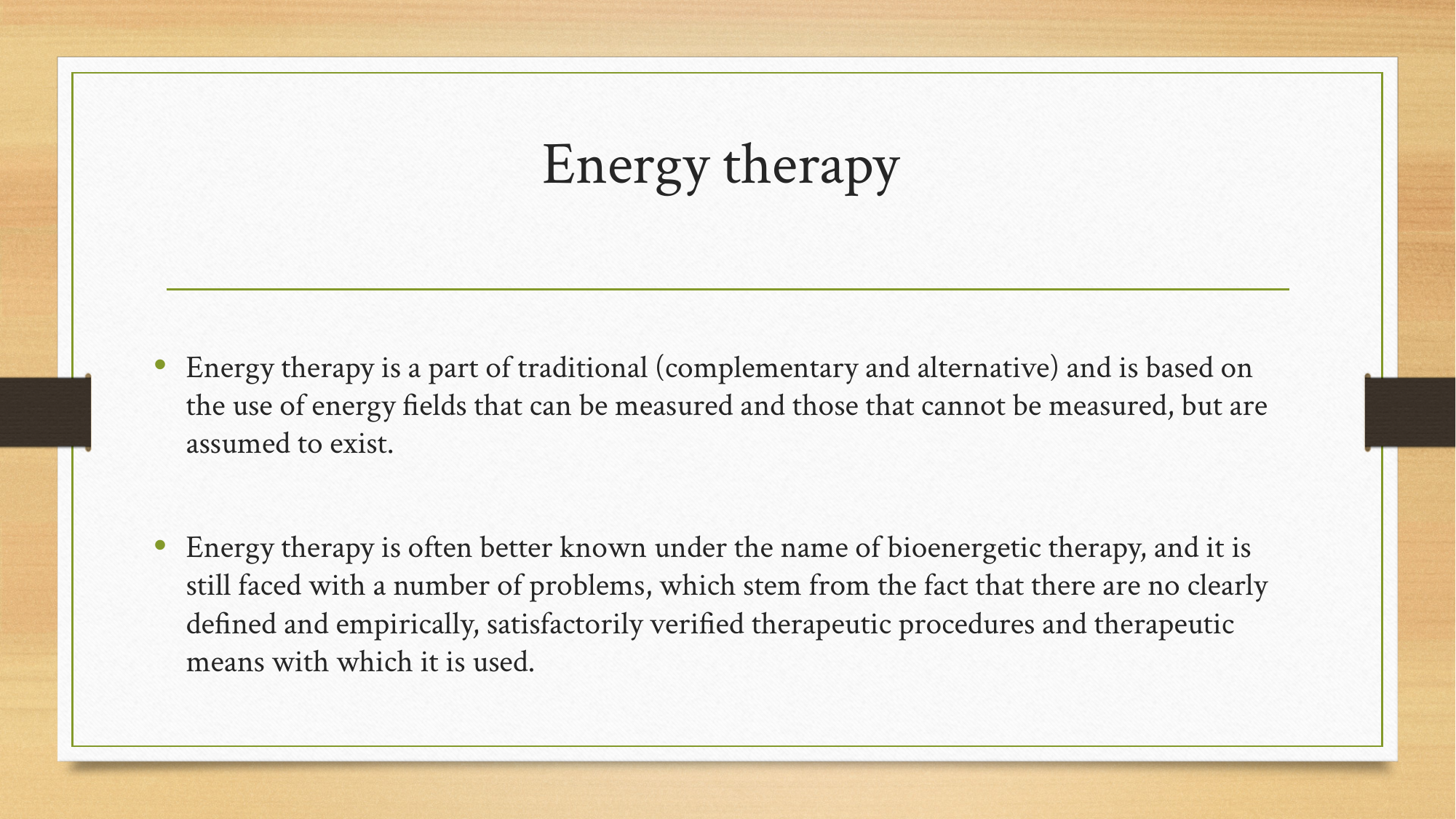

# Energy therapy

Energy therapy is a part of traditional (complementary and alternative) and is based on the use of energy fields that can be measured and those that cannot be measured, but are assumed to exist.

Energy therapy is often better known under the name of bioenergetic therapy, and it is still faced with a number of problems, which stem from the fact that there are no clearly defined and empirically, satisfactorily verified therapeutic procedures and therapeutic means with which it is used.